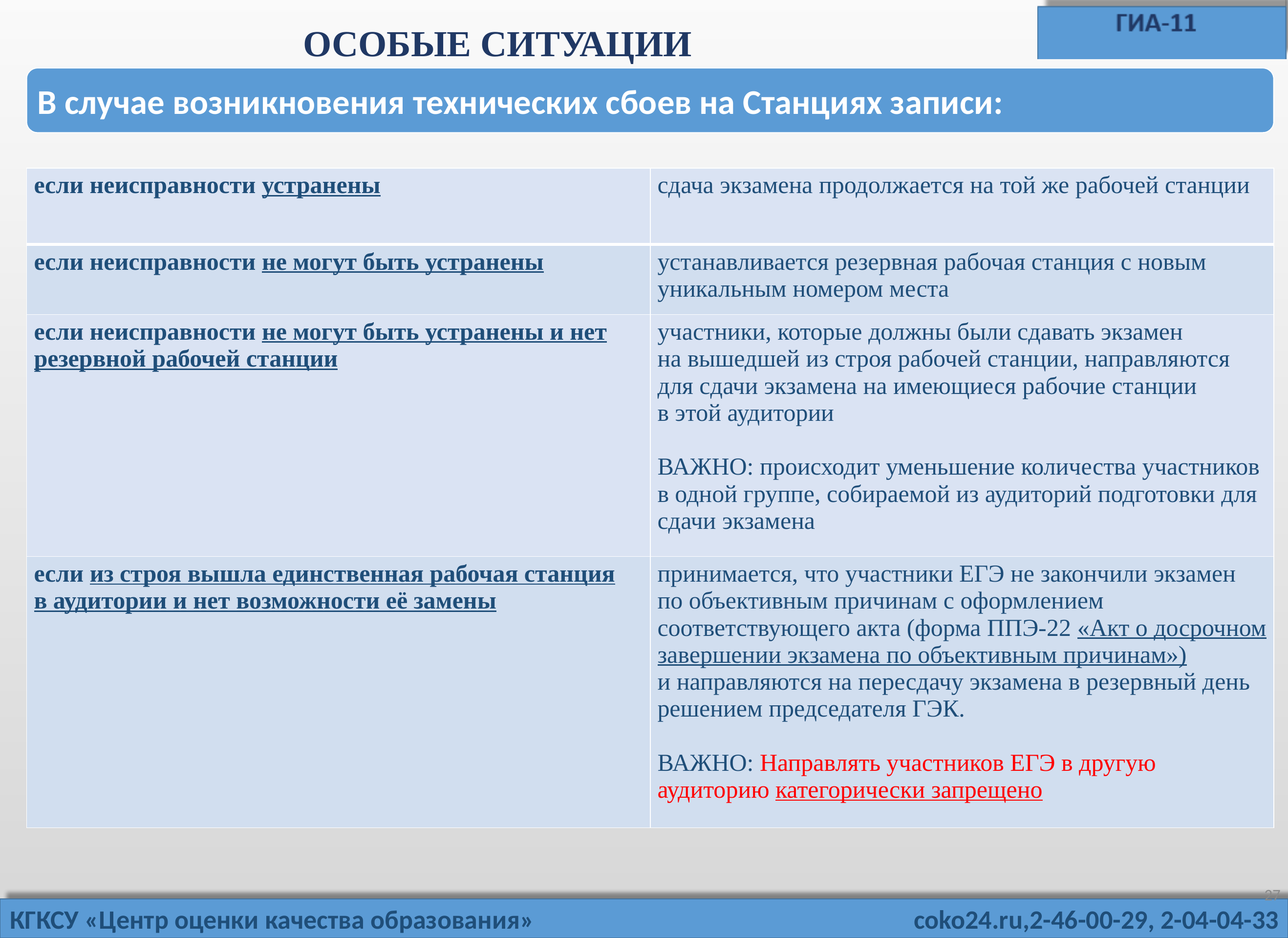

ОСОБЫЕ СИТУАЦИИ
В случае возникновения технических сбоев на Станциях записи:
| если неисправности устранены | сдача экзамена продолжается на той же рабочей станции |
| --- | --- |
| если неисправности не могут быть устранены | устанавливается резервная рабочая станция с новым уникальным номером места |
| если неисправности не могут быть устранены и нет резервной рабочей станции | участники, которые должны были сдавать экзамен на вышедшей из строя рабочей станции, направляются для сдачи экзамена на имеющиеся рабочие станции в этой аудитории ВАЖНО: происходит уменьшение количества участников в одной группе, собираемой из аудиторий подготовки для сдачи экзамена |
| если из строя вышла единственная рабочая станция в аудитории и нет возможности её замены | принимается, что участники ЕГЭ не закончили экзамен по объективным причинам с оформлением соответствующего акта (форма ППЭ-22 «Акт о досрочном завершении экзамена по объективным причинам») и направляются на пересдачу экзамена в резервный день решением председателя ГЭК. ВАЖНО: Направлять участников ЕГЭ в другую аудиторию категорически запрещено |
27